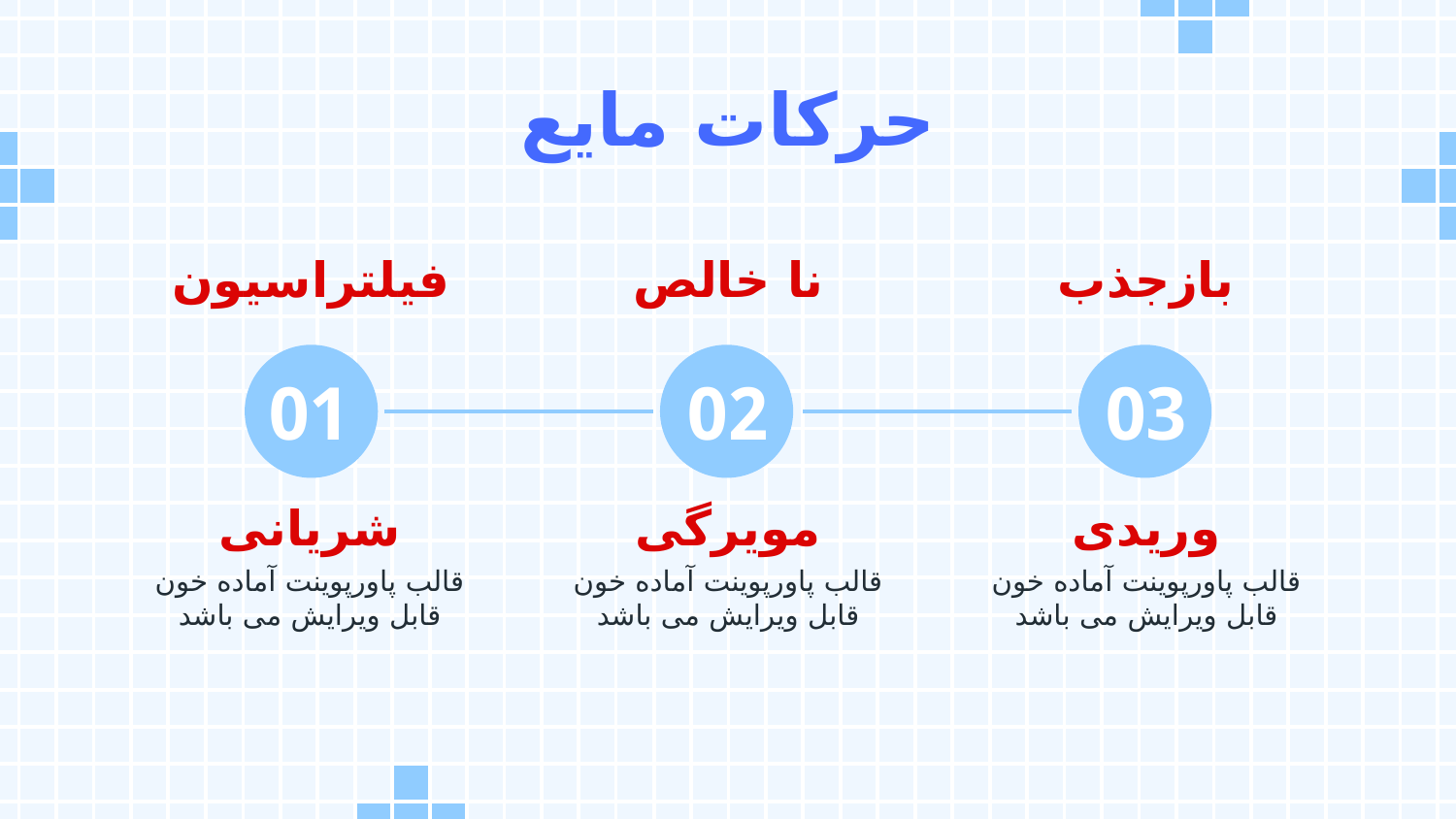

# حرکات مایع
فیلتراسیون
نا خالص
بازجذب

01
02
03
شریانی
مویرگی
وریدی
قالب پاورپوینت آماده خون قابل ویرایش می باشد
قالب پاورپوینت آماده خون قابل ویرایش می باشد
قالب پاورپوینت آماده خون قابل ویرایش می باشد